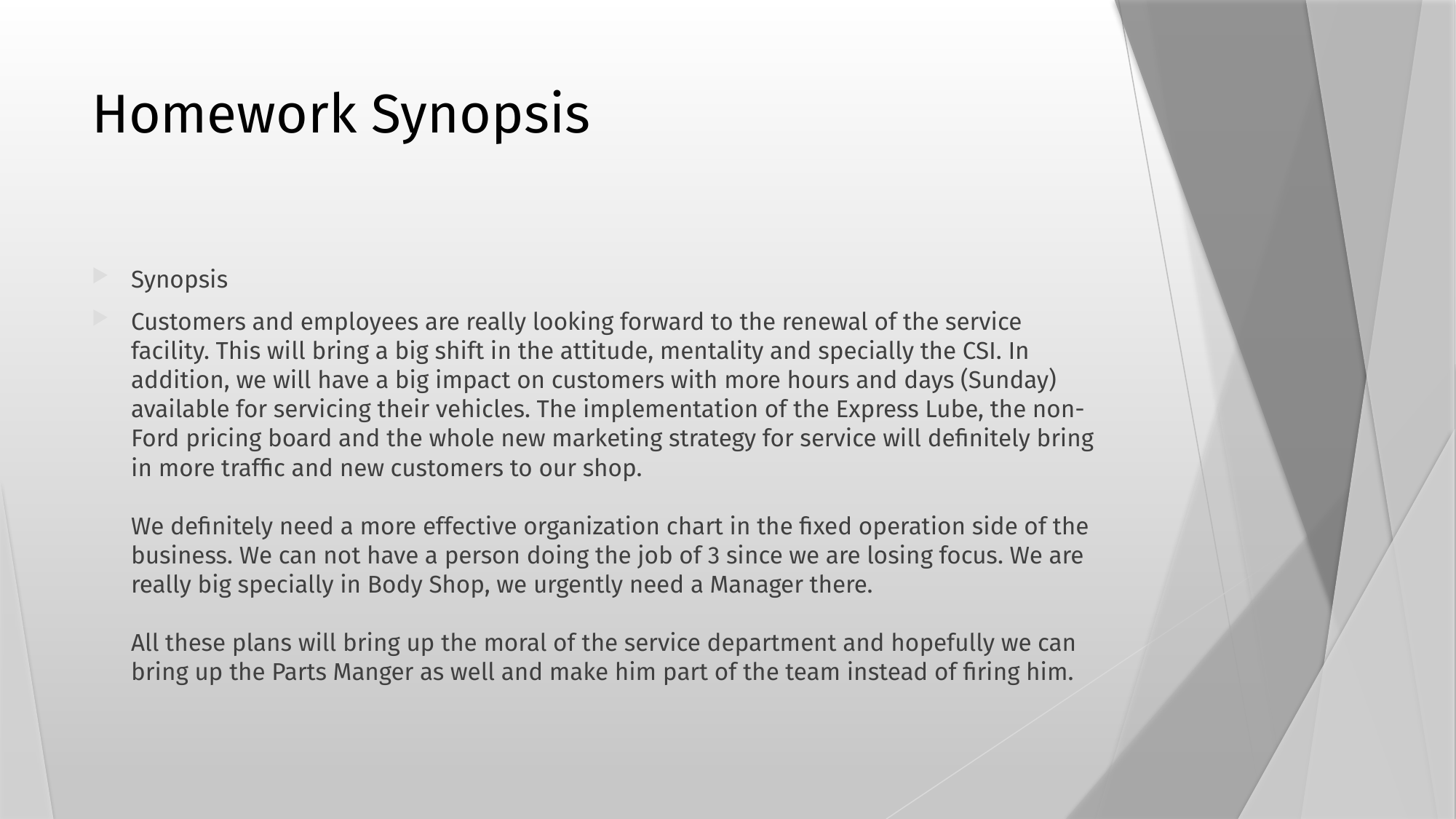

# Homework Synopsis
Synopsis
Customers and employees are really looking forward to the renewal of the service facility. This will bring a big shift in the attitude, mentality and specially the CSI. In addition, we will have a big impact on customers with more hours and days (Sunday) available for servicing their vehicles. The implementation of the Express Lube, the non-Ford pricing board and the whole new marketing strategy for service will definitely bring in more traffic and new customers to our shop.
We definitely need a more effective organization chart in the fixed operation side of the business. We can not have a person doing the job of 3 since we are losing focus. We are really big specially in Body Shop, we urgently need a Manager there.
All these plans will bring up the moral of the service department and hopefully we can bring up the Parts Manger as well and make him part of the team instead of firing him.